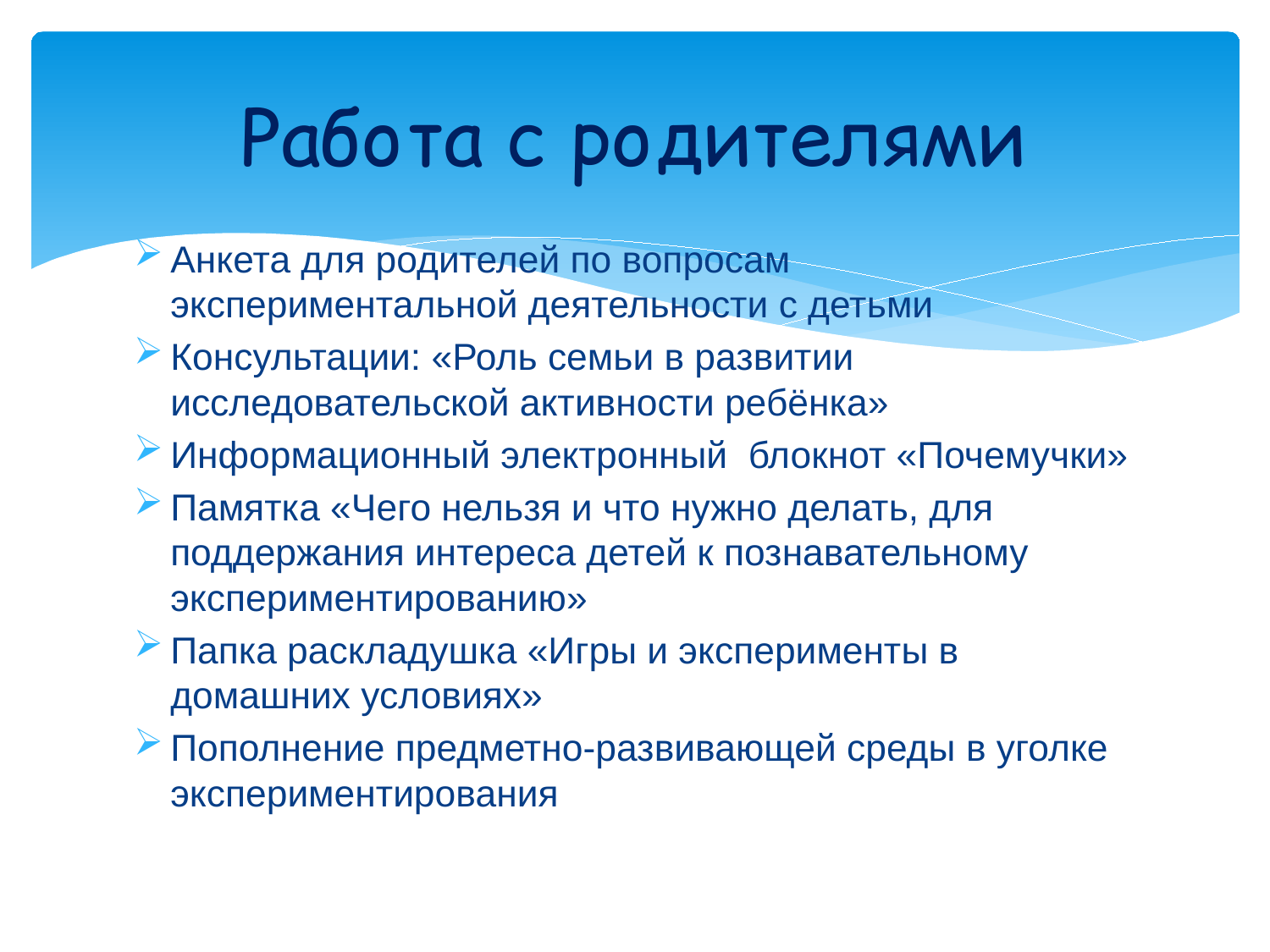

# Работа с родителями

Анкета для родителей по вопросам экспериментальной деятельности с детьми
Консультации: «Роль семьи в развитии исследовательской активности ребёнка»
Информационный электронный  блокнот «Почемучки»
Памятка «Чего нельзя и что нужно делать, для поддержания интереса детей к познавательному экспериментированию»
Папка раскладушка «Игры и эксперименты в домашних условиях»
Пополнение предметно-развивающей среды в уголке  экспериментирования